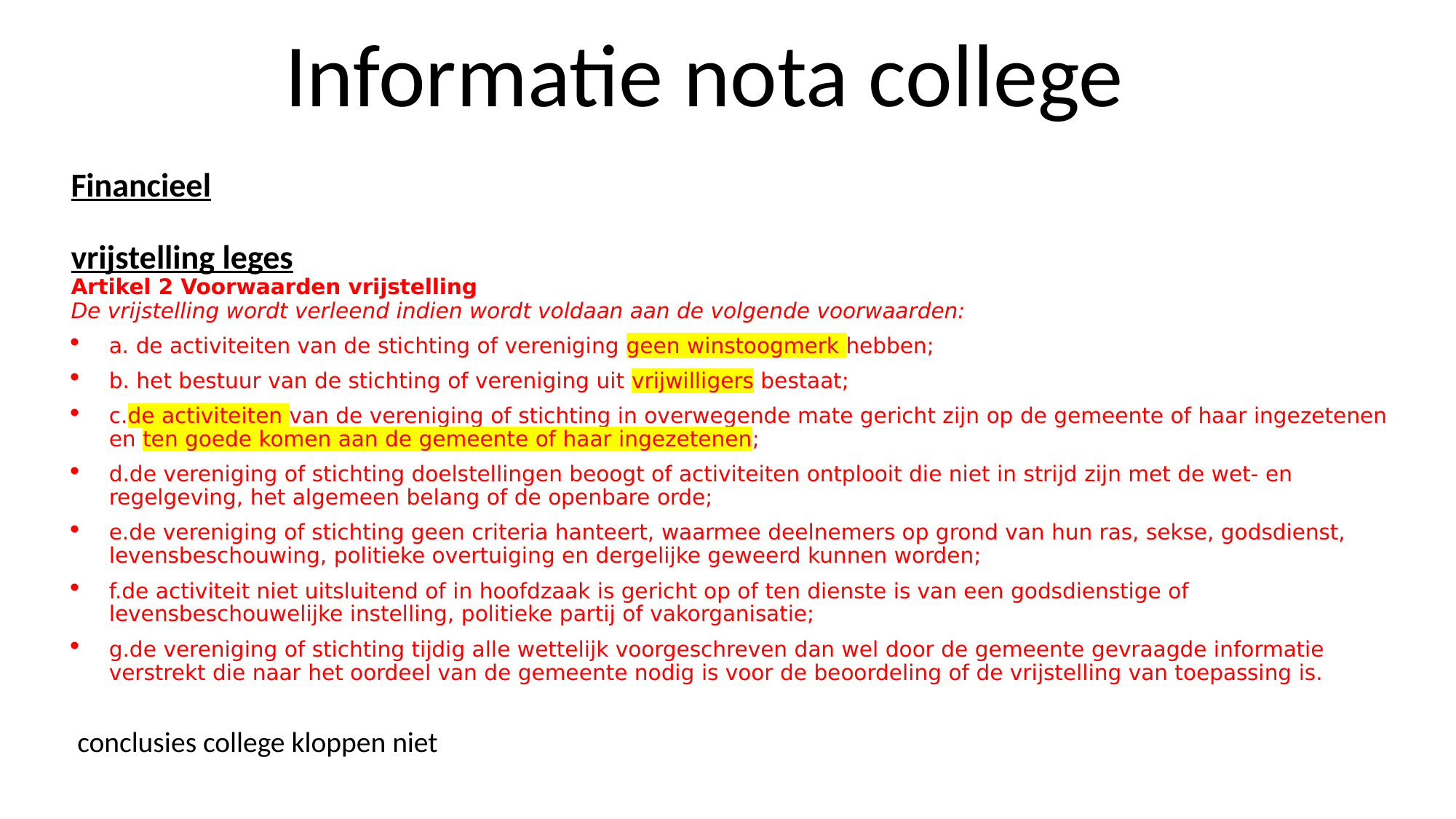

# Informatie nota college
Financieel
vrijstelling leges
Artikel 2 Voorwaarden vrijstelling
De vrijstelling wordt verleend indien wordt voldaan aan de volgende voorwaarden:
a. de activiteiten van de stichting of vereniging geen winstoogmerk hebben;
b. het bestuur van de stichting of vereniging uit vrijwilligers bestaat;
c.de activiteiten van de vereniging of stichting in overwegende mate gericht zijn op de gemeente of haar ingezetenen en ten goede komen aan de gemeente of haar ingezetenen;
d.de vereniging of stichting doelstellingen beoogt of activiteiten ontplooit die niet in strijd zijn met de wet- en regelgeving, het algemeen belang of de openbare orde;
e.de vereniging of stichting geen criteria hanteert, waarmee deelnemers op grond van hun ras, sekse, godsdienst, levensbeschouwing, politieke overtuiging en dergelijke geweerd kunnen worden;
f.de activiteit niet uitsluitend of in hoofdzaak is gericht op of ten dienste is van een godsdienstige of levensbeschouwelijke instelling, politieke partij of vakorganisatie;
g.de vereniging of stichting tijdig alle wettelijk voorgeschreven dan wel door de gemeente gevraagde informatie verstrekt die naar het oordeel van de gemeente nodig is voor de beoordeling of de vrijstelling van toepassing is.
 conclusies college kloppen niet